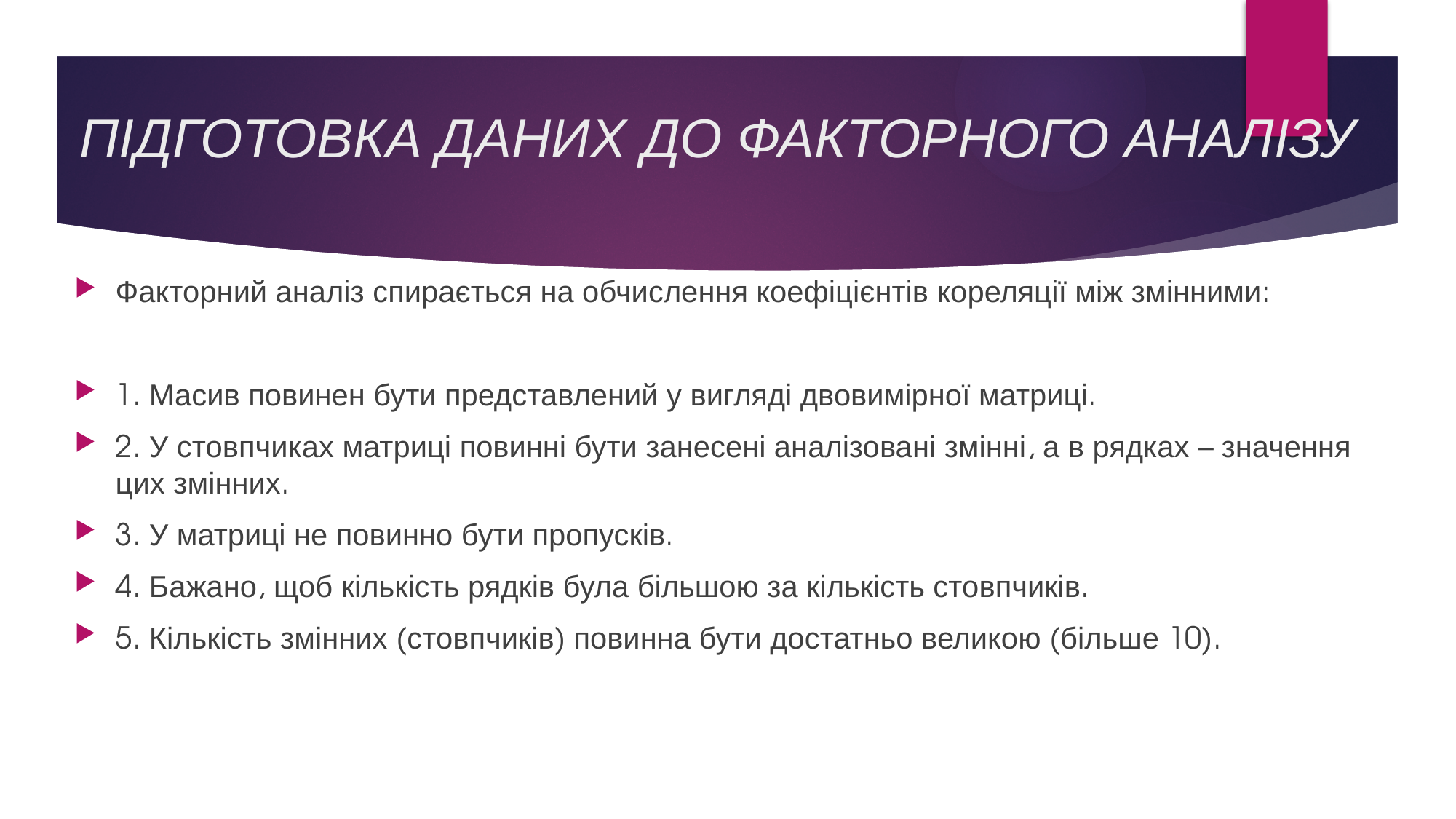

# ПІДГОТОВКА ДАНИХ ДО ФАКТОРНОГО АНАЛІЗУ
Факторний аналіз спирається на обчислення коефіцієнтів кореляції між змінними:

1. Масив повинен бути представлений у вигляді двовимірної матриці.
2. У стовпчиках матриці повинні бути занесені аналізовані змінні, а в рядках – значення цих змінних.
3. У матриці не повинно бути пропусків.
4. Бажано, щоб кількість рядків була більшою за кількість стовпчиків.
5. Кількість змінних (стовпчиків) повинна бути достатньо великою (більше 10).